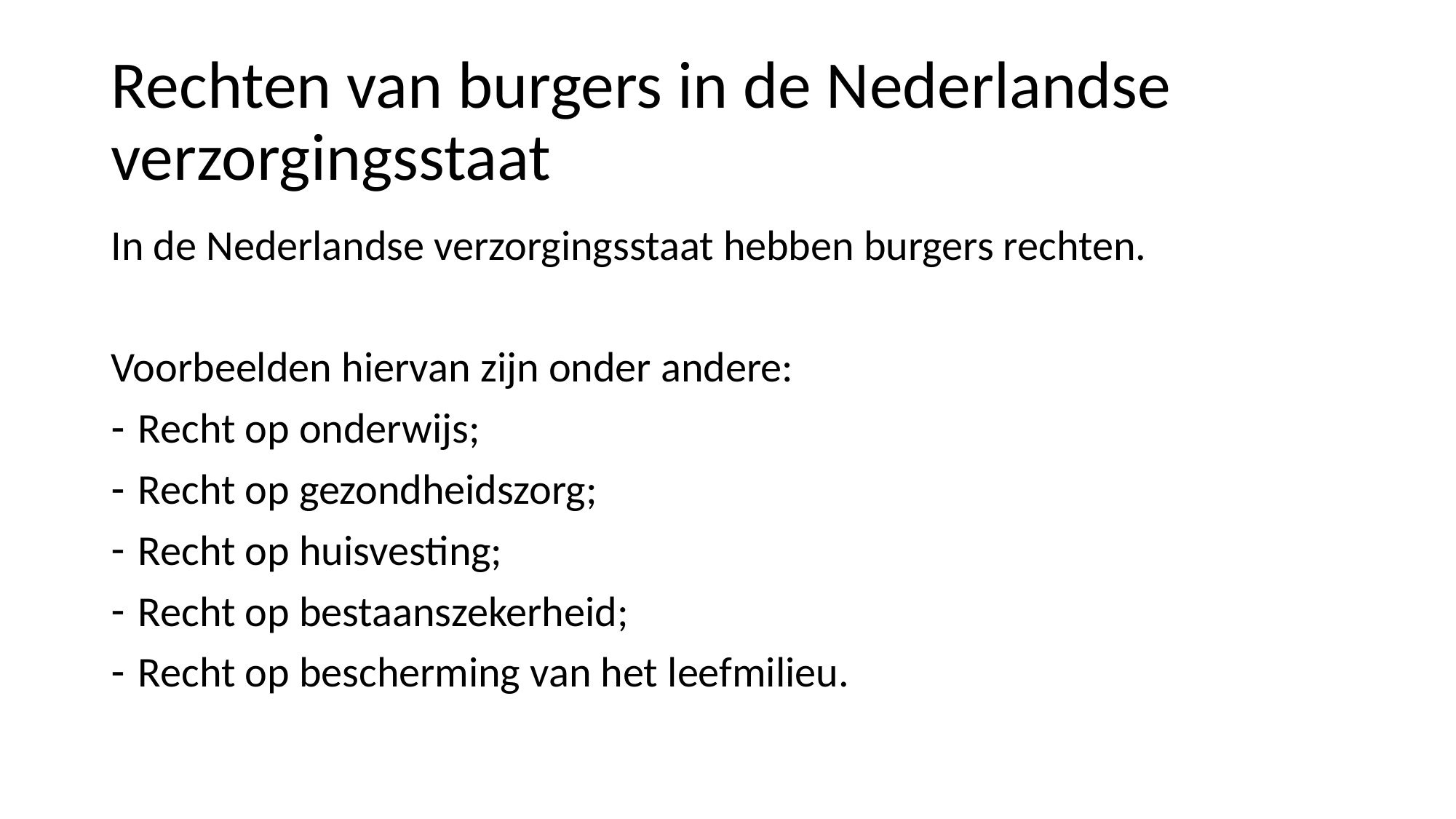

# Rechten van burgers in de Nederlandse verzorgingsstaat
In de Nederlandse verzorgingsstaat hebben burgers rechten.

Voorbeelden hiervan zijn onder andere:
Recht op onderwijs;
Recht op gezondheidszorg;
Recht op huisvesting;
Recht op bestaanszekerheid;
Recht op bescherming van het leefmilieu.